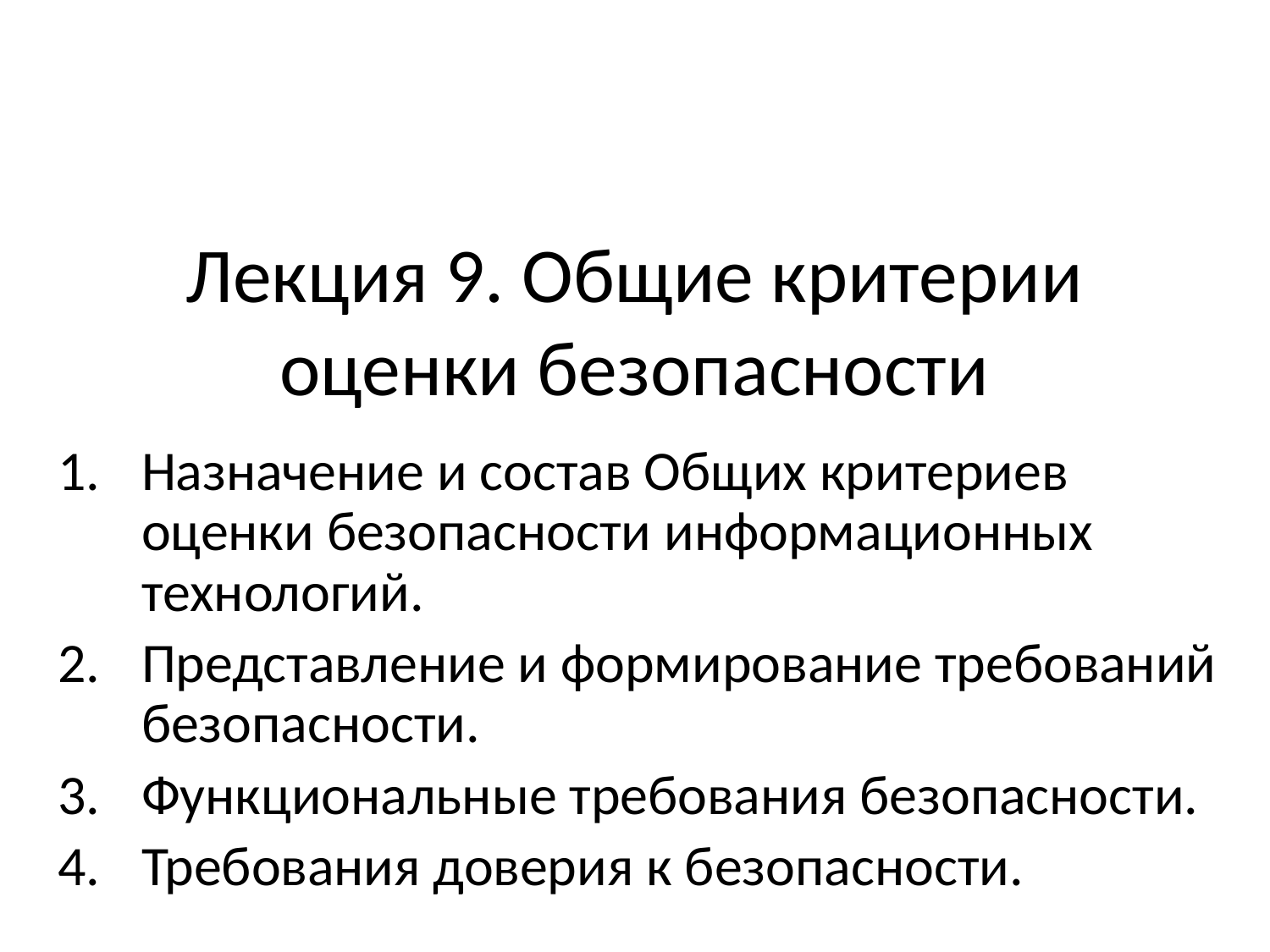

# Лекция 9. Общие критерии оценки безопасности
Назначение и состав Общих критериев оценки безопасности информационных технологий.
Представление и формирование требований безопасности.
Функциональные требования безопасности.
Требования доверия к безопасности.